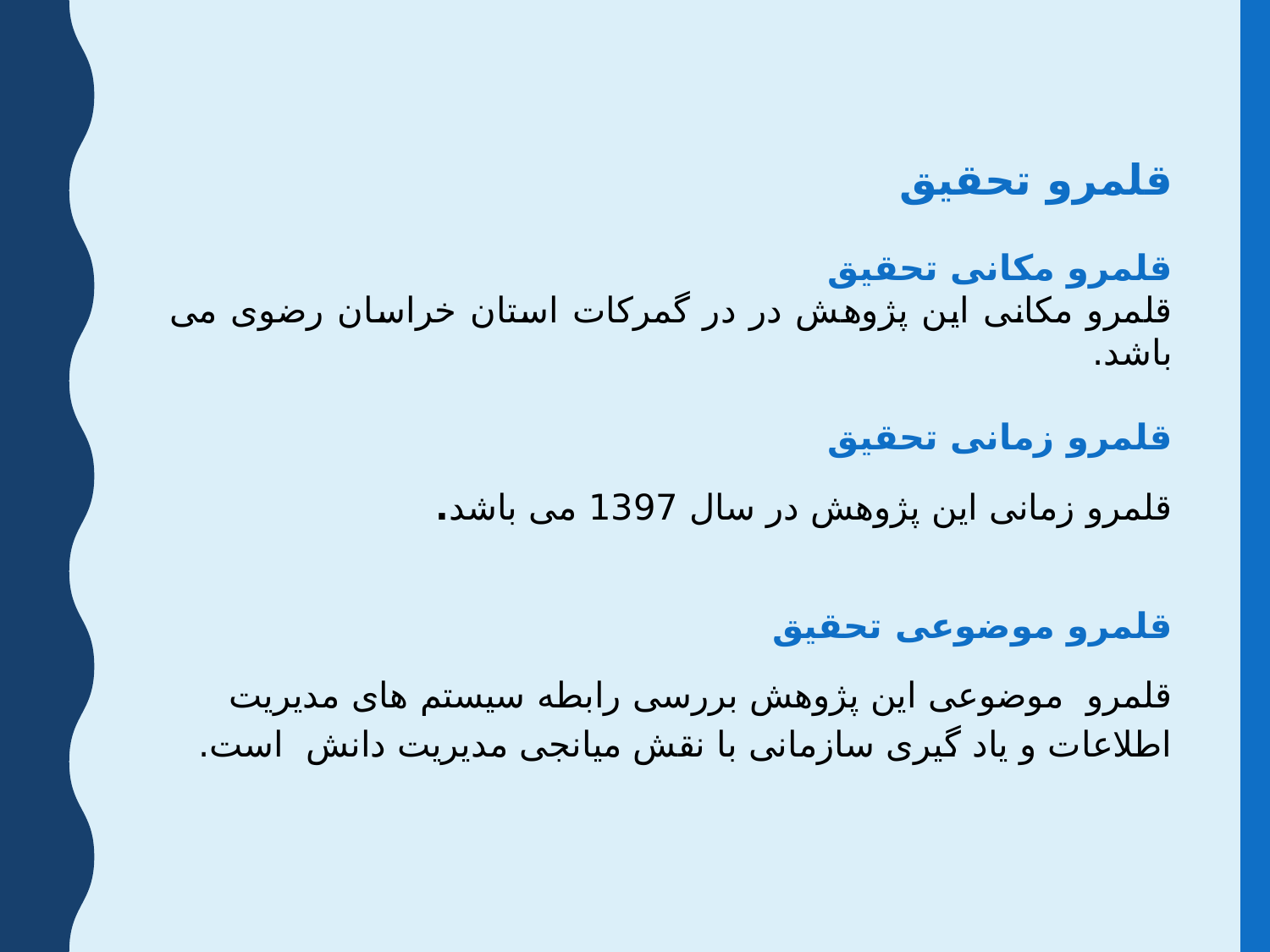

قلمرو تحقیق

قلمرو مکانی تحقیق
قلمرو مکانی این پژوهش در در گمرکات استان خراسان رضوی می باشد.

قلمرو زمانی تحقیق
قلمرو زمانی این پژوهش در سال 1397 می باشد.

قلمرو موضوعی تحقیق
قلمرو  موضوعی این پژوهش بررسی رابطه سیستم های مدیریت اطلاعات و یاد گیری سازمانی با نقش میانجی مدیریت دانش  است.